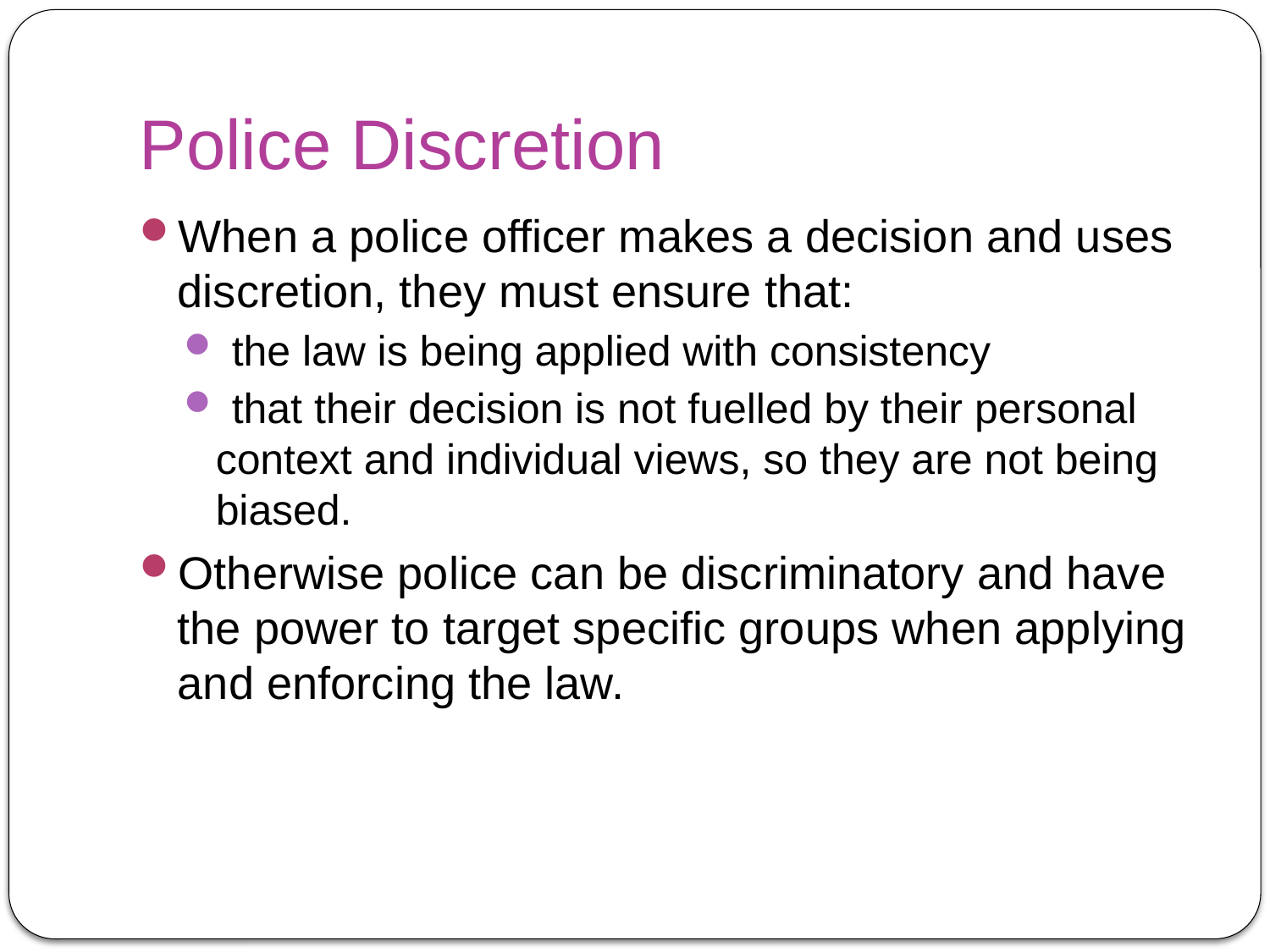

# Police Discretion
When a police officer makes a decision and uses discretion, they must ensure that:
 the law is being applied with consistency
 that their decision is not fuelled by their personal context and individual views, so they are not being biased.
Otherwise police can be discriminatory and have the power to target specific groups when applying and enforcing the law.